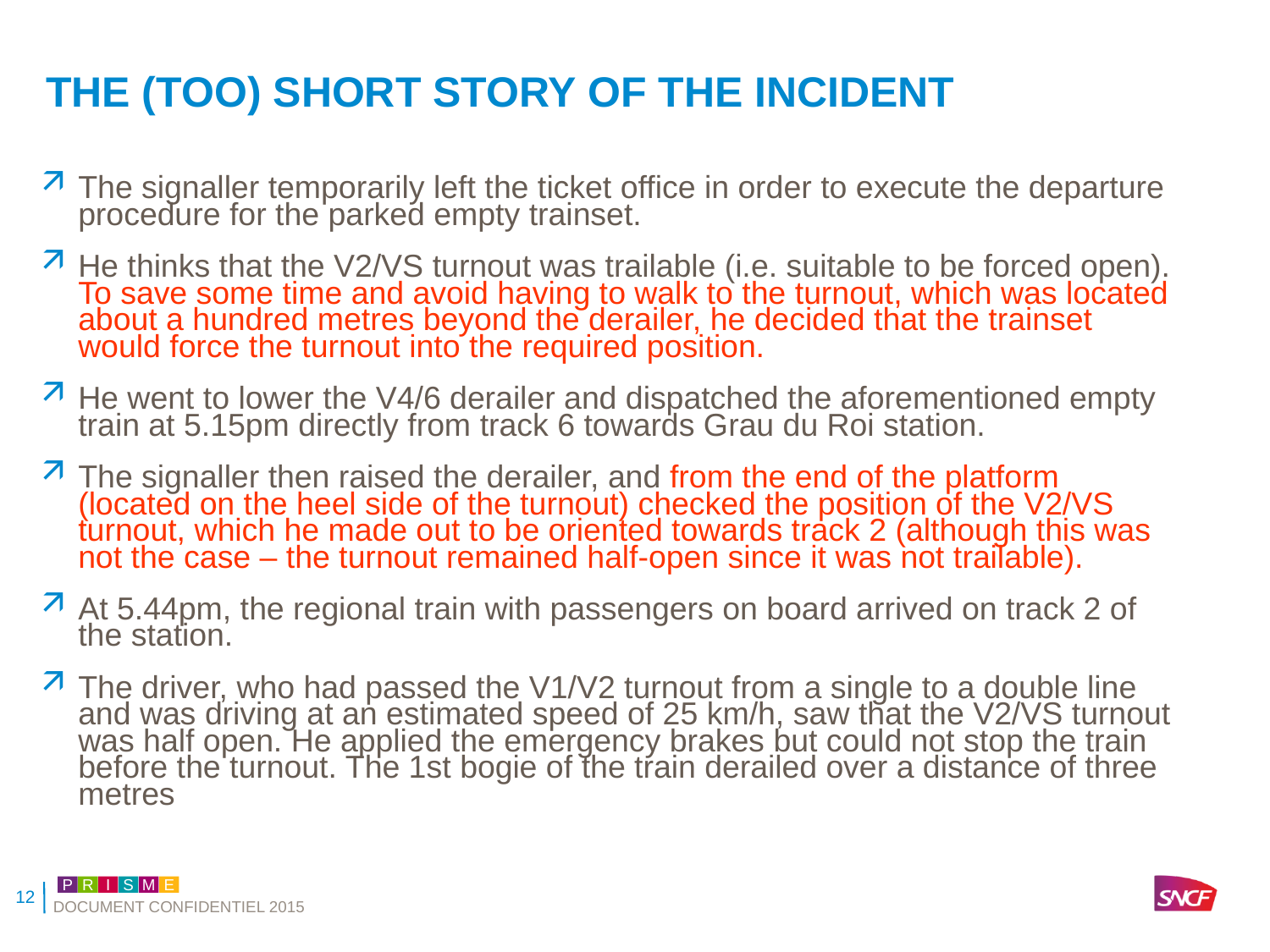

# The (too) short story of the incident
The signaller temporarily left the ticket office in order to execute the departure procedure for the parked empty trainset.
He thinks that the V2/VS turnout was trailable (i.e. suitable to be forced open). To save some time and avoid having to walk to the turnout, which was located about a hundred metres beyond the derailer, he decided that the trainset would force the turnout into the required position.
He went to lower the V4/6 derailer and dispatched the aforementioned empty train at 5.15pm directly from track 6 towards Grau du Roi station.
The signaller then raised the derailer, and from the end of the platform (located on the heel side of the turnout) checked the position of the V2/VS turnout, which he made out to be oriented towards track 2 (although this was not the case – the turnout remained half-open since it was not trailable).
At 5.44pm, the regional train with passengers on board arrived on track 2 of the station.
The driver, who had passed the V1/V2 turnout from a single to a double line and was driving at an estimated speed of 25 km/h, saw that the V2/VS turnout was half open. He applied the emergency brakes but could not stop the train before the turnout. The 1st bogie of the train derailed over a distance of three metres